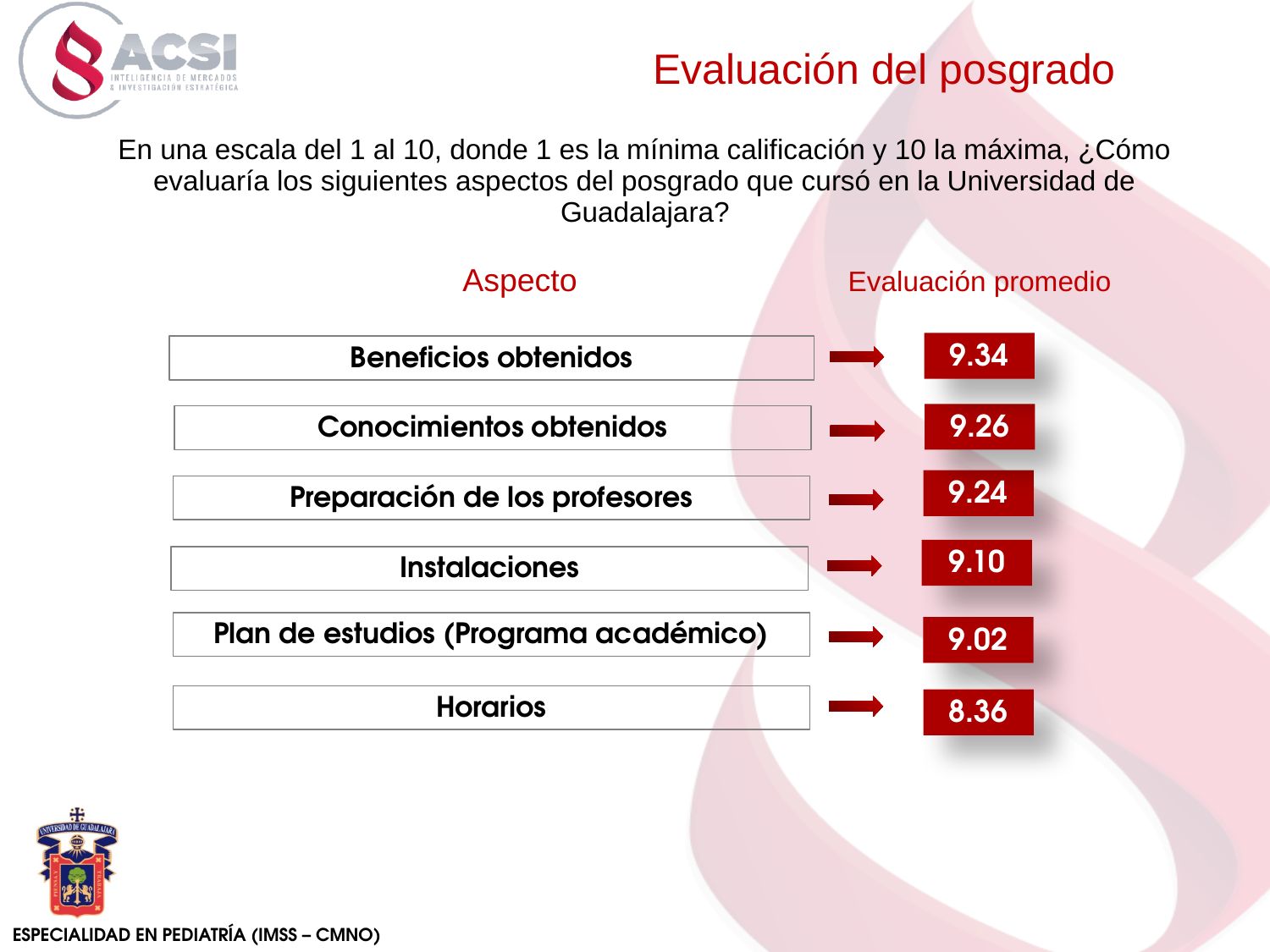

Evaluación del posgrado
En una escala del 1 al 10, donde 1 es la mínima calificación y 10 la máxima, ¿Cómo evaluaría los siguientes aspectos del posgrado que cursó en la Universidad de Guadalajara?
Aspecto
Evaluación promedio
9.34
Beneficios obtenidos

9.26
Conocimientos obtenidos

9.24
Preparación de los profesores

9.10
Instalaciones

Plan de estudios (Programa académico)
9.02

Horarios
8.36